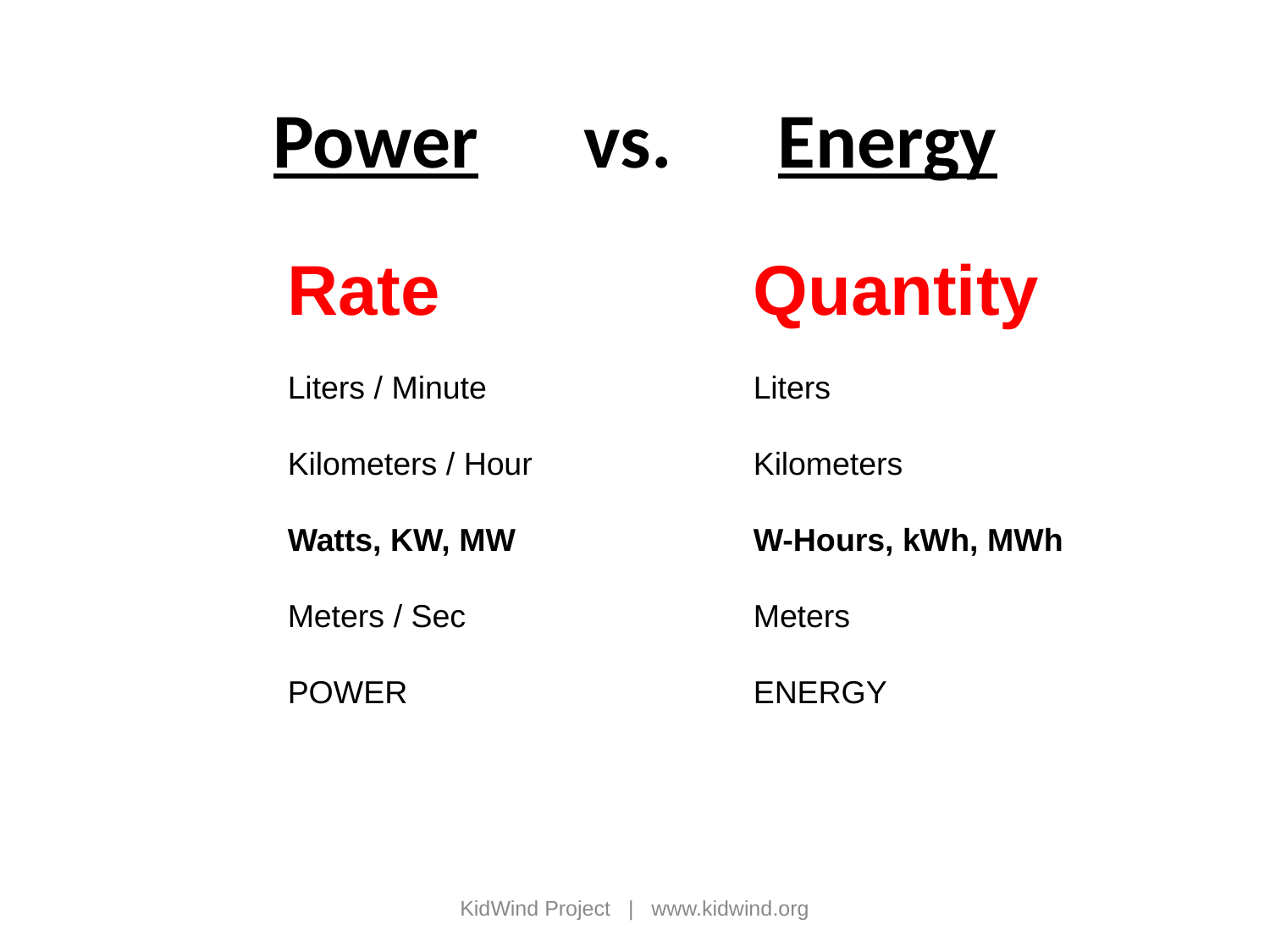

# Power      vs.      Energy
Rate

Liters / Minute

Kilometers / Hour

Watts, KW, MW

Meters / Sec

POWER

Quantity

Liters

Kilometers

W-Hours, kWh, MWh

Meters

ENERGY

KidWind Project   |   www.kidwind.org